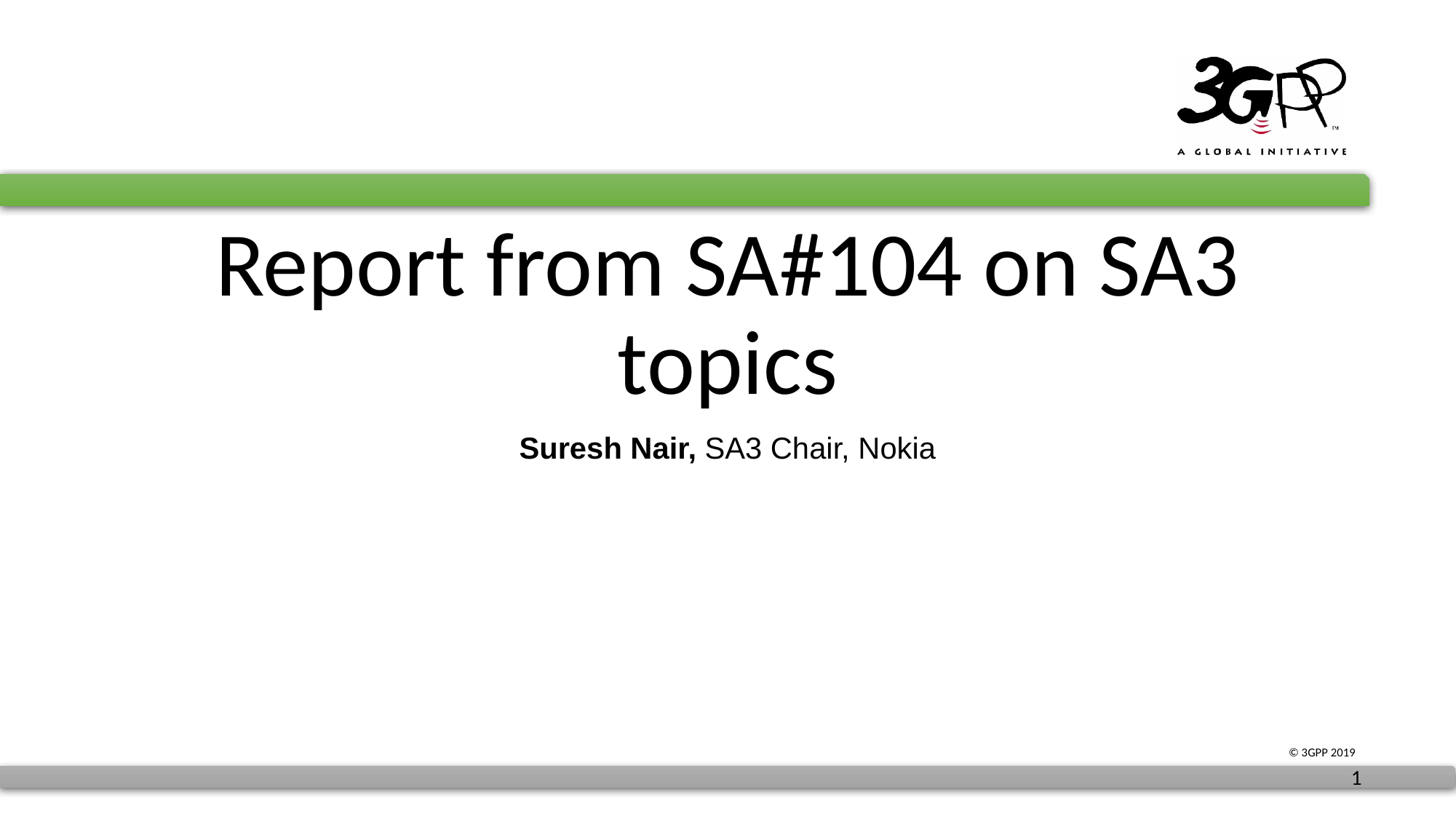

# Report from SA#104 on SA3 topics
Suresh Nair, SA3 Chair, Nokia